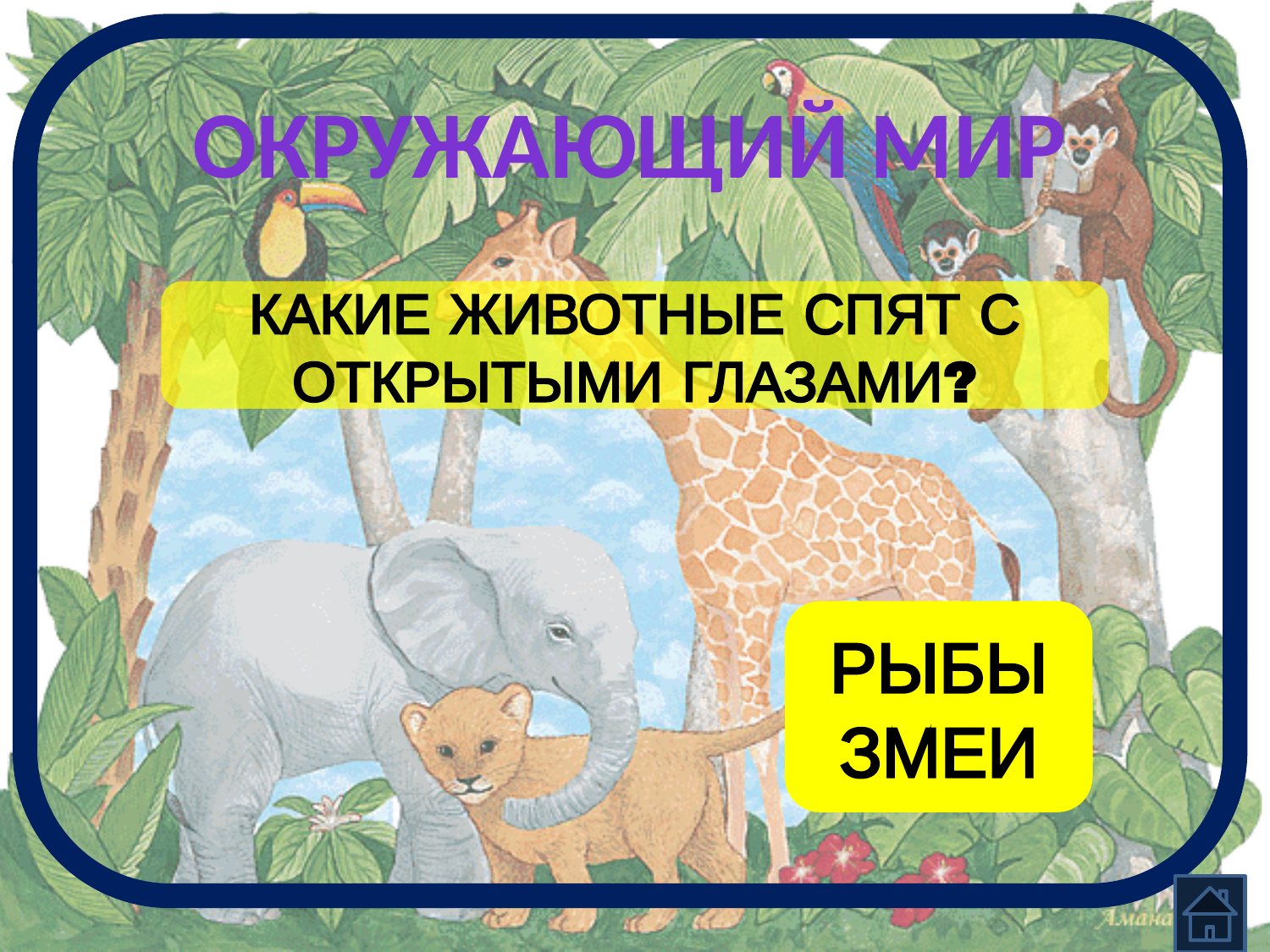

ОКРУЖАЮЩИЙ МИР
КАКИЕ ЖИВОТНЫЕ СПЯТ С ОТКРЫТЫМИ ГЛАЗАМИ?
РЫБЫ ЗМЕИ